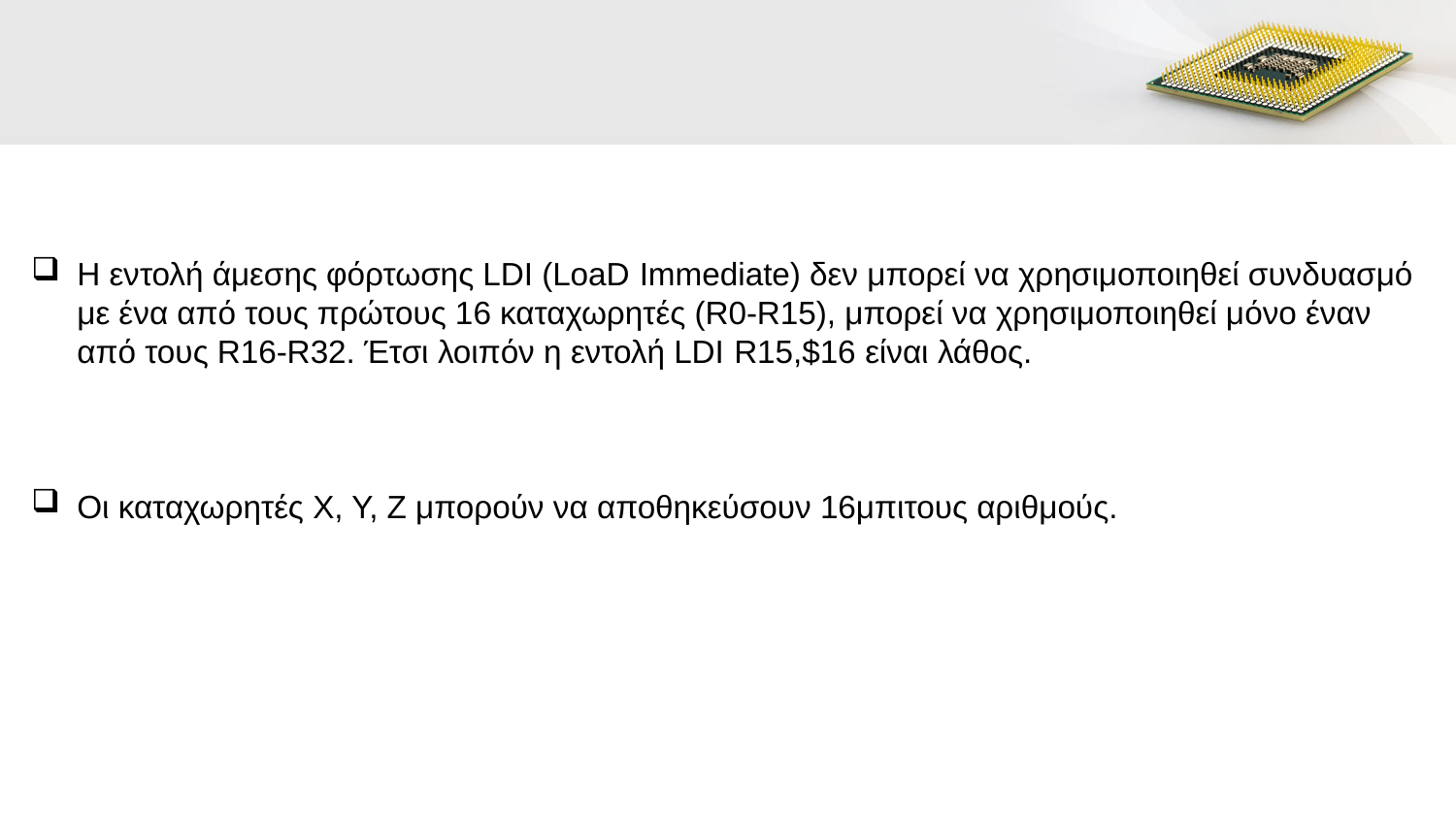

Η εντολή άμεσης φόρτωσης LDI (LoaD Immediate) δεν μπορεί να χρησιμοποιηθεί συνδυασμό με ένα από τους πρώτους 16 καταχωρητές (R0‐R15), μπορεί να χρησιμοποιηθεί μόνο έναν από τους R16‐R32. Έτσι λοιπόν η εντολή LDI R15,$16 είναι λάθος.

Οι καταχωρητές Χ, Υ, Ζ μπορούν να αποθηκεύσουν 16μπιτους αριθμούς.